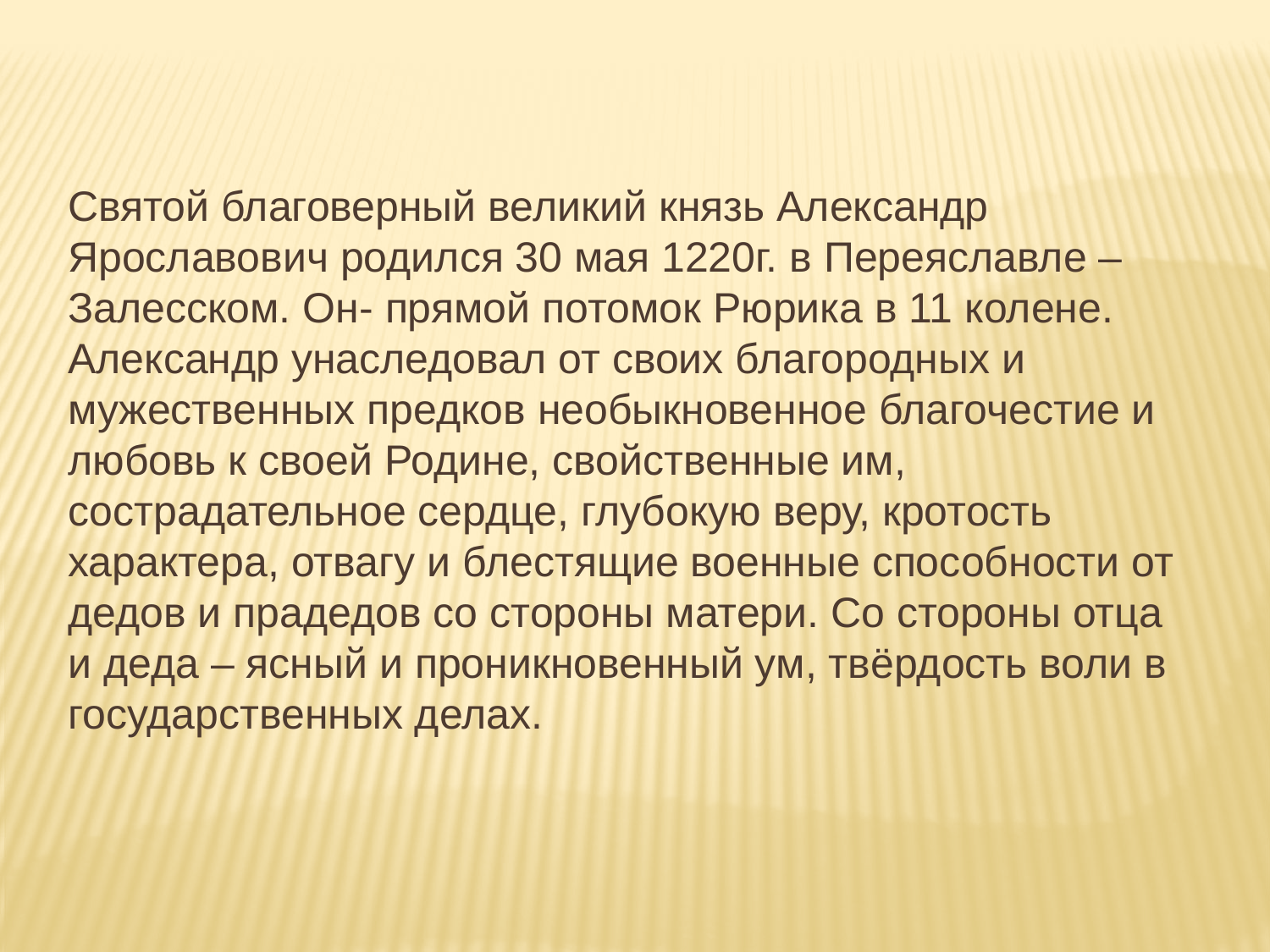

#
Святой благоверный великий князь Александр Ярославович родился 30 мая 1220г. в Переяславле – Залесском. Он- прямой потомок Рюрика в 11 колене. Александр унаследовал от своих благородных и мужественных предков необыкновенное благочестие и любовь к своей Родине, свойственные им, сострадательное сердце, глубокую веру, кротость характера, отвагу и блестящие военные способности от дедов и прадедов со стороны матери. Со стороны отца и деда – ясный и проникновенный ум, твёрдость воли в государственных делах.